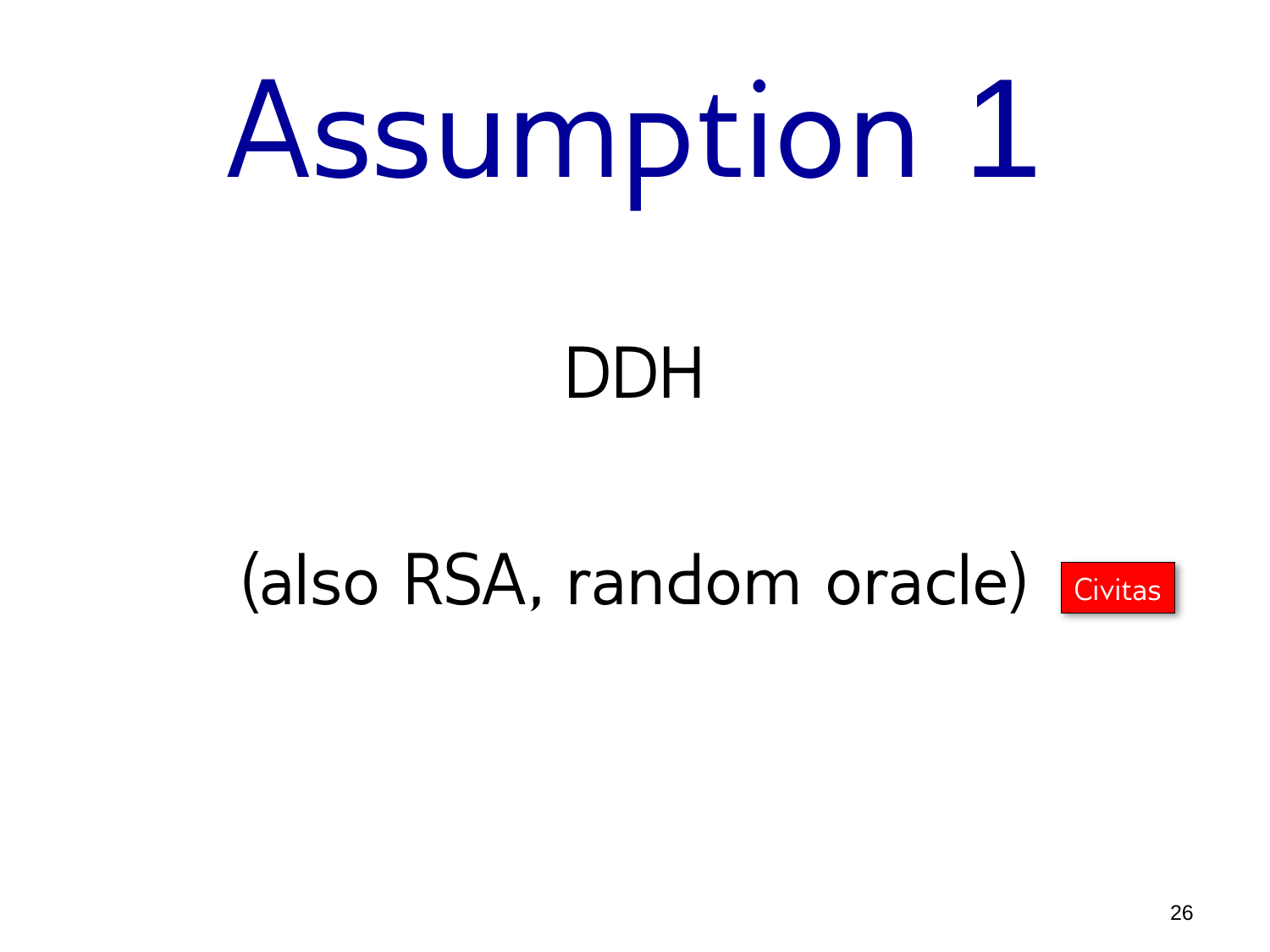

# Assumption 1
DDH

(also RSA, random oracle)
Civitas
26